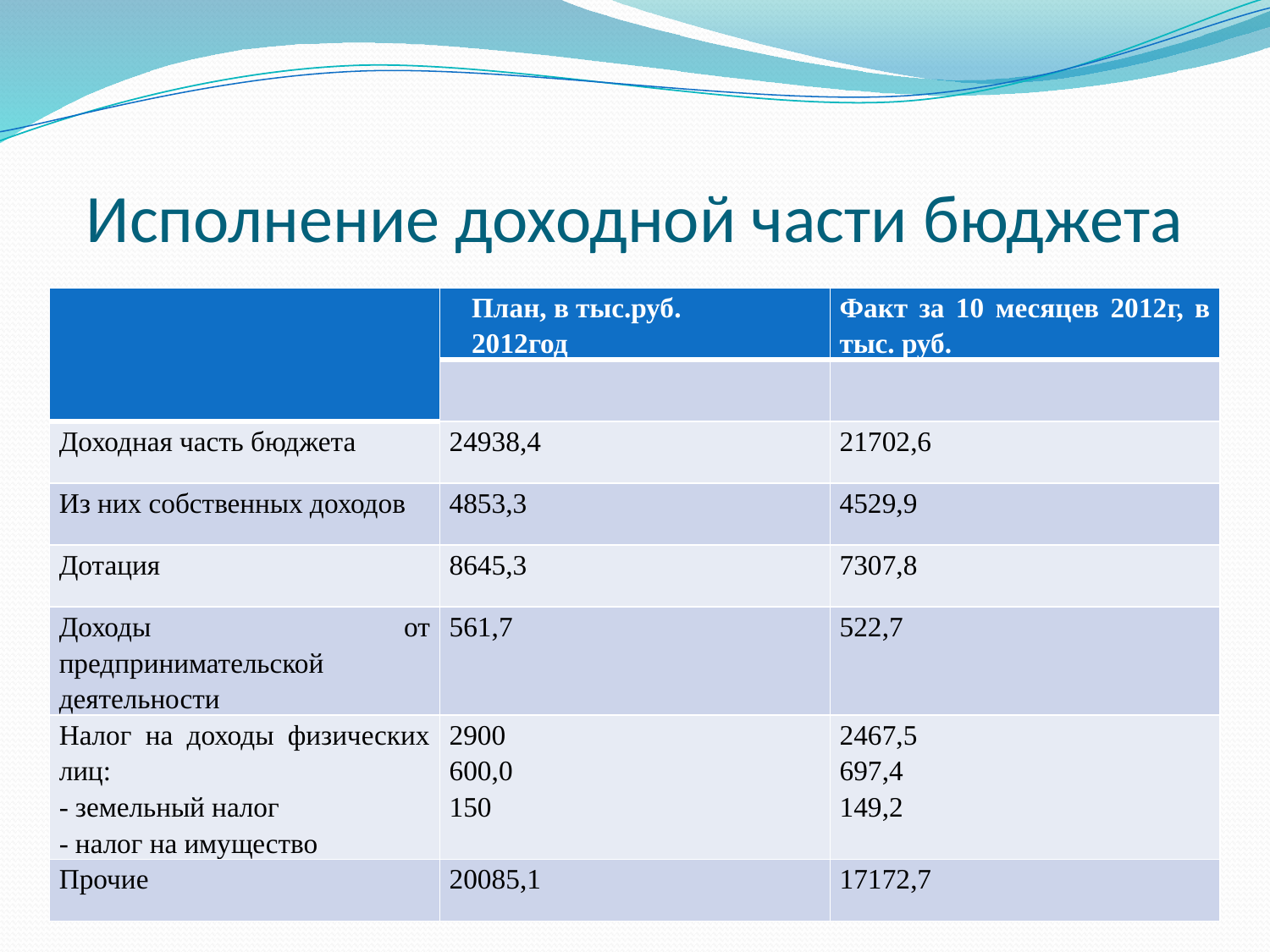

# Исполнение доходной части бюджета
|  | План, в тыс.руб. 2012год | Факт за 10 месяцев 2012г, в тыс. руб. |
| --- | --- | --- |
|  |  |  |
| Доходная часть бюджета | 24938,4 | 21702,6 |
| Из них собственных доходов | 4853,3 | 4529,9 |
| Дотация | 8645,3 | 7307,8 |
| Доходы от предпринимательской деятельности | 561,7 | 522,7 |
| Налог на доходы физических лиц: - земельный налог - налог на имущество | 2900 600,0 150 | 2467,5 697,4 149,2 |
| Прочие | 20085,1 | 17172,7 |